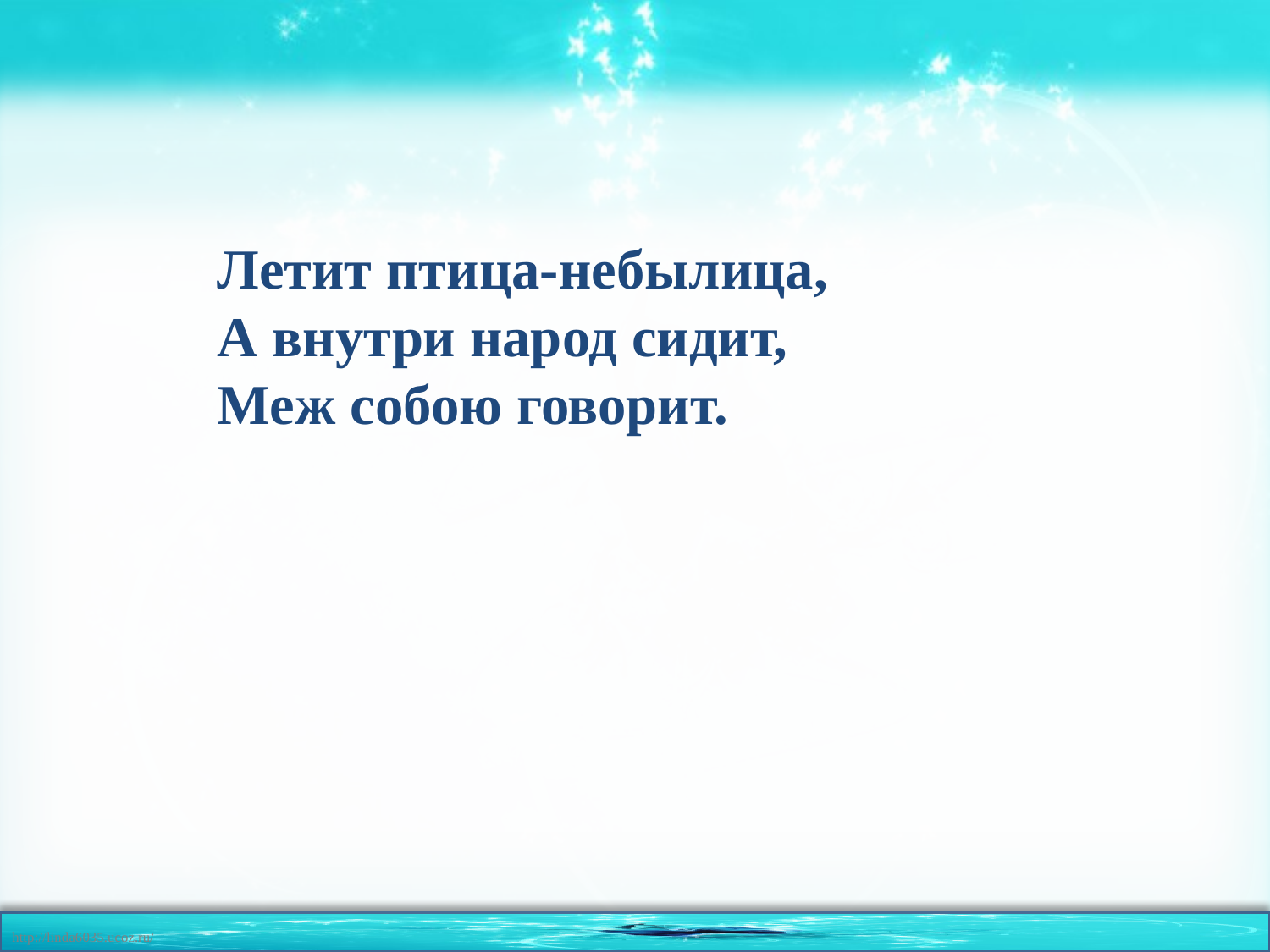

Летит птица-небылица,
А внутри народ сидит,
Меж собою говорит.